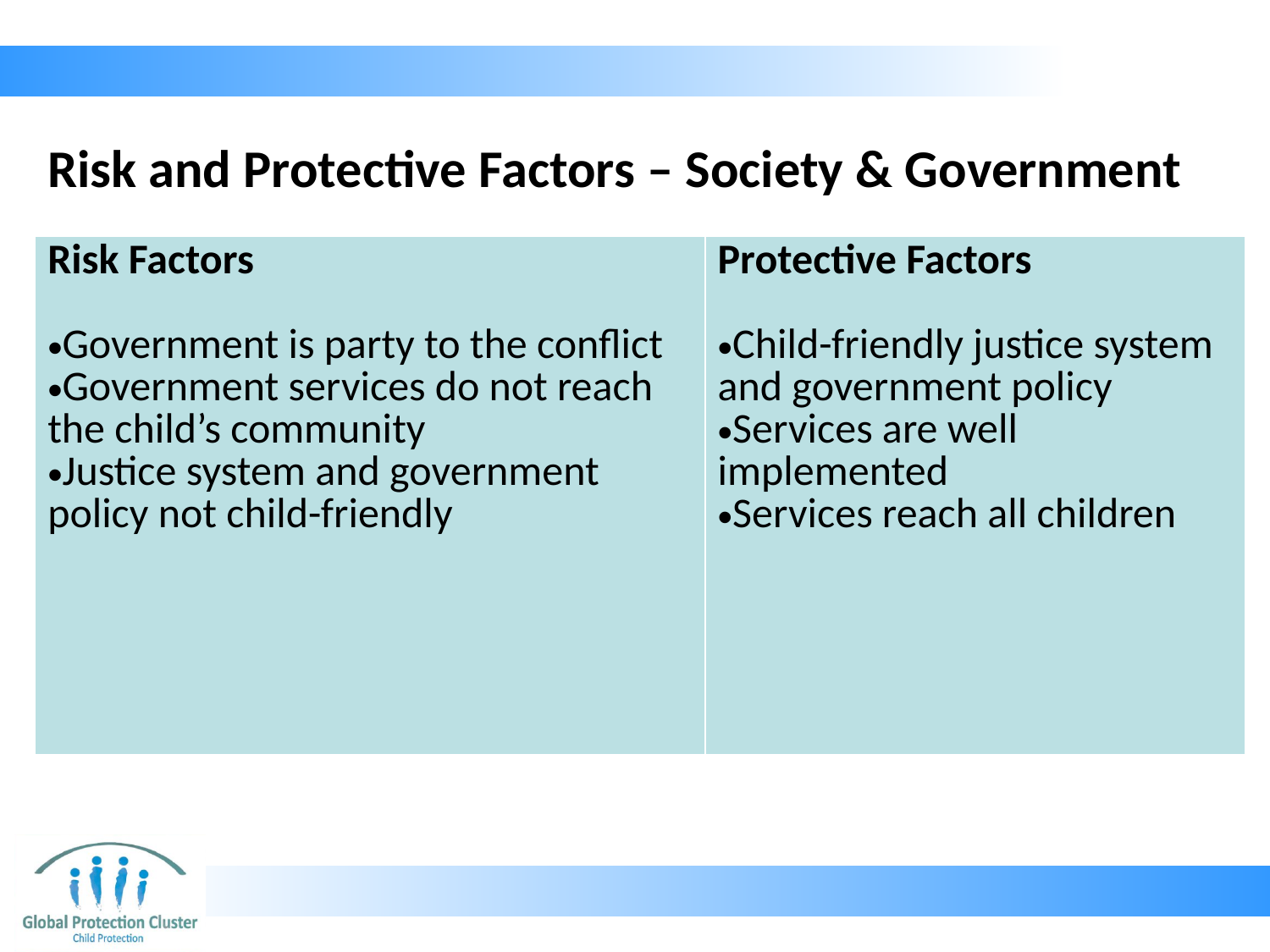

# Risk and Protective Factors – Society & Government
| Risk Factors Government is party to the conflict Government services do not reach the child’s community Justice system and government policy not child-friendly | Protective Factors Child-friendly justice system and government policy Services are well implemented Services reach all children |
| --- | --- |